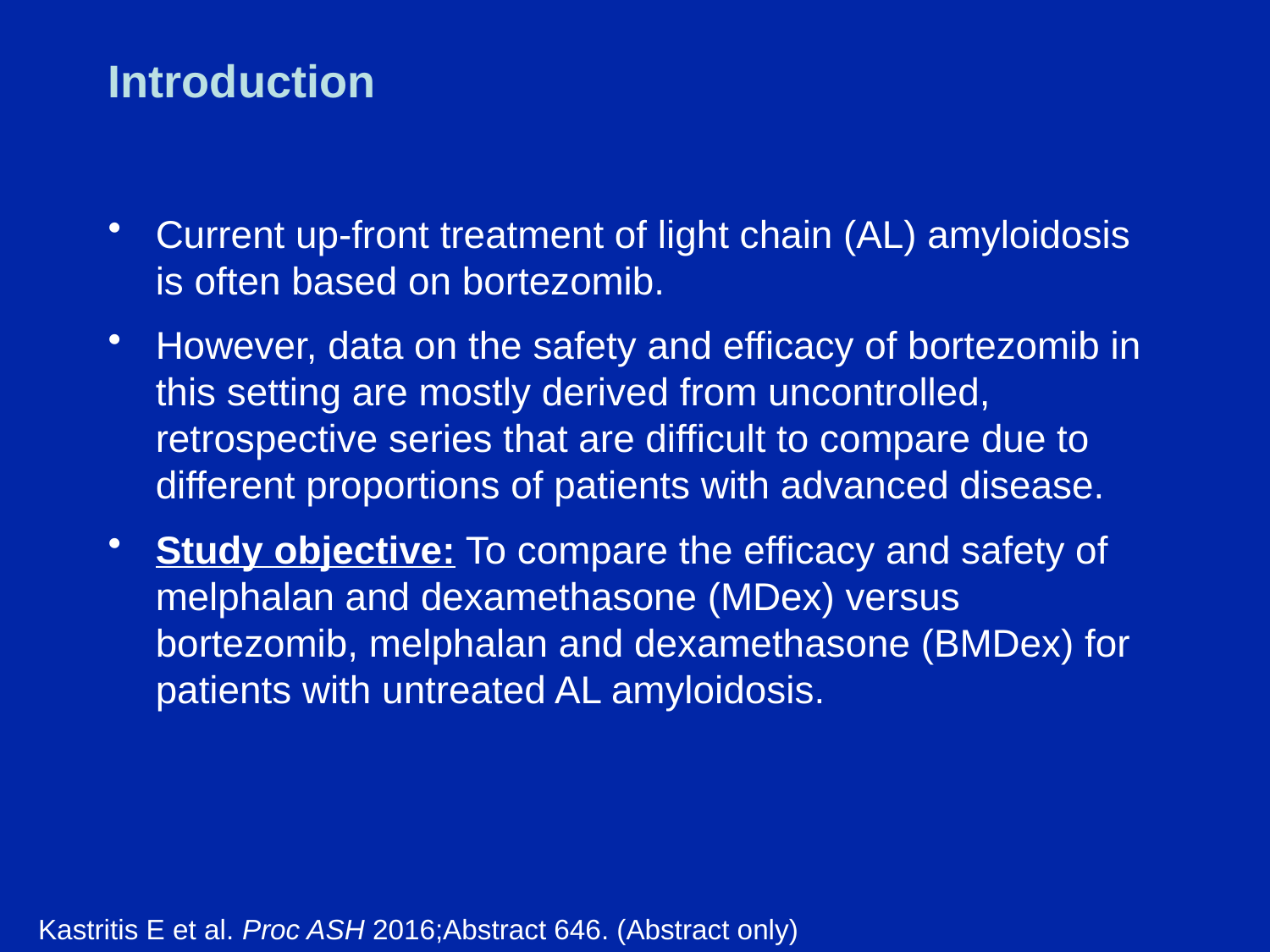

# Introduction
Current up-front treatment of light chain (AL) amyloidosis is often based on bortezomib.
However, data on the safety and efficacy of bortezomib in this setting are mostly derived from uncontrolled, retrospective series that are difficult to compare due to different proportions of patients with advanced disease.
Study objective: To compare the efficacy and safety of melphalan and dexamethasone (MDex) versus bortezomib, melphalan and dexamethasone (BMDex) for patients with untreated AL amyloidosis.
Kastritis E et al. Proc ASH 2016;Abstract 646. (Abstract only)